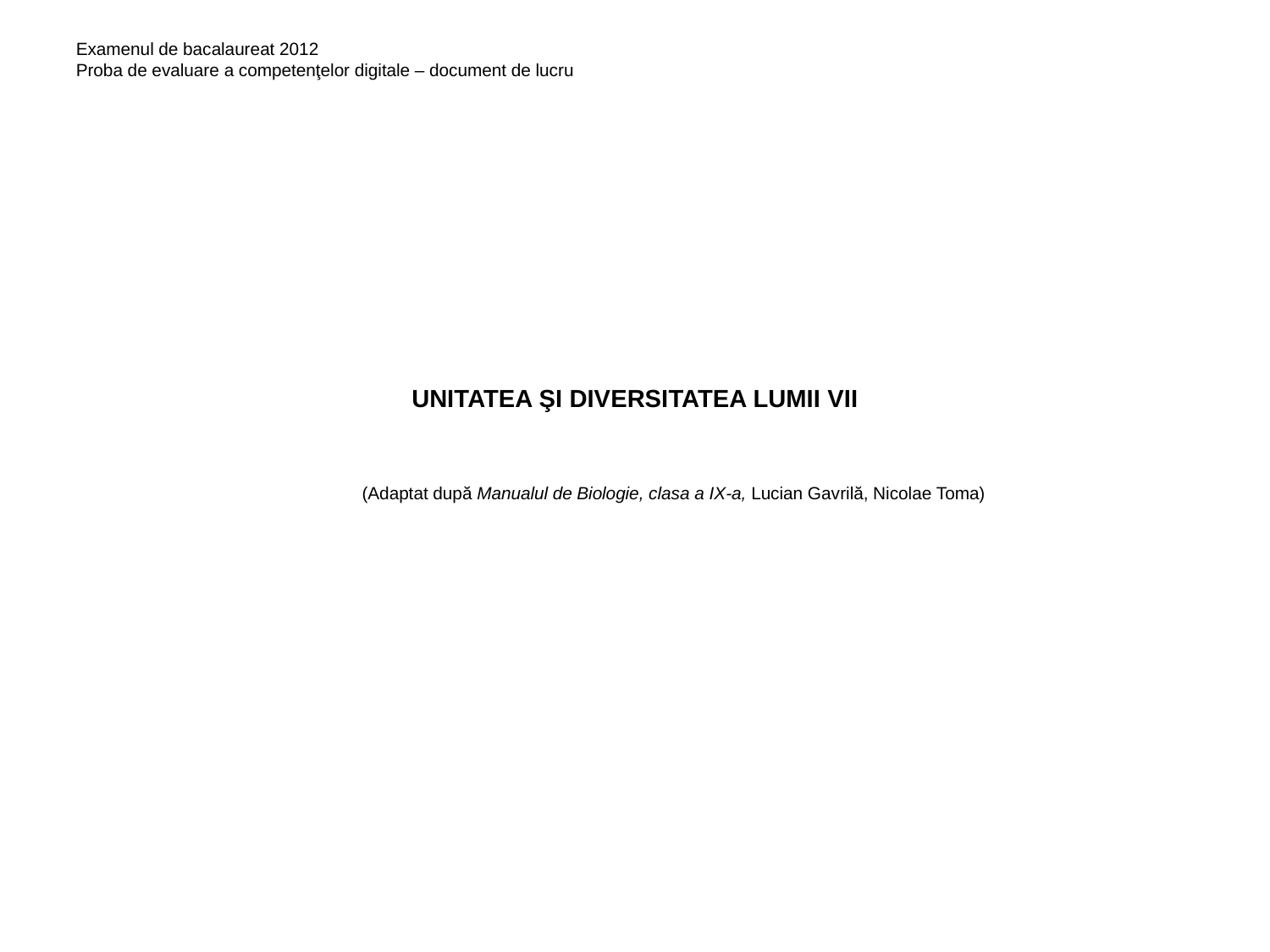

Examenul de bacalaureat 2012
Proba de evaluare a competenţelor digitale – document de lucru
# UNITATEA ŞI DIVERSITATEA LUMII VII
(Adaptat după Manualul de Biologie, clasa a IX-a, Lucian Gavrilă, Nicolae Toma)